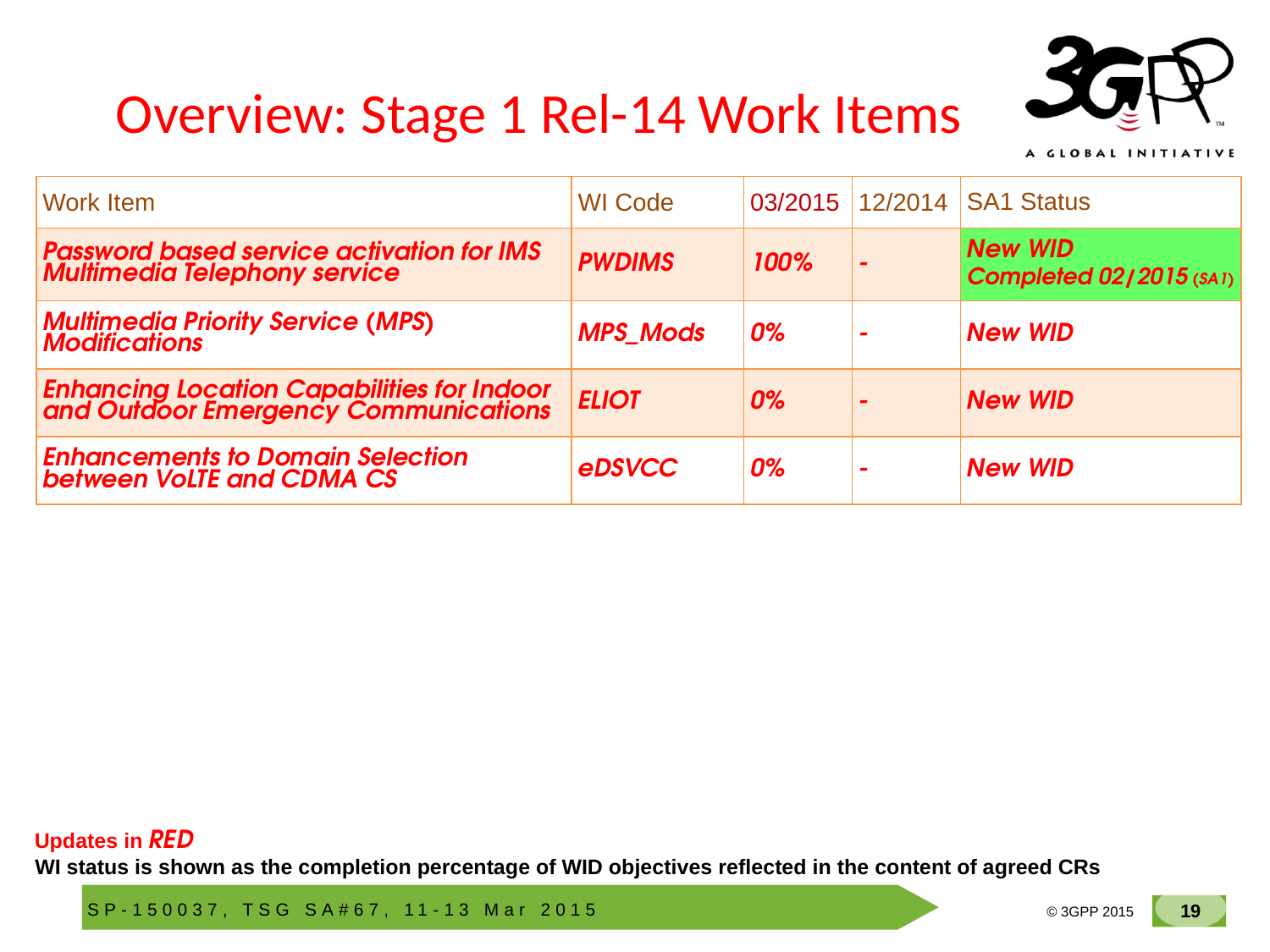

# Overview: Stage 1 Rel-14 Work Items
| Work Item | WI Code | 03/2015 | 12/2014 | SA1 Status |
| --- | --- | --- | --- | --- |
| Password based service activation for IMS Multimedia Telephony service | PWDIMS | 100% | - | New WID Completed 02/2015 (SA1) |
| Multimedia Priority Service (MPS) Modifications | MPS\_Mods | 0% | - | New WID |
| Enhancing Location Capabilities for Indoor and Outdoor Emergency Communications | ELIOT | 0% | - | New WID |
| Enhancements to Domain Selection between VoLTE and CDMA CS | eDSVCC | 0% | - | New WID |
Updates in RED
WI status is shown as the completion percentage of WID objectives reflected in the content of agreed CRs